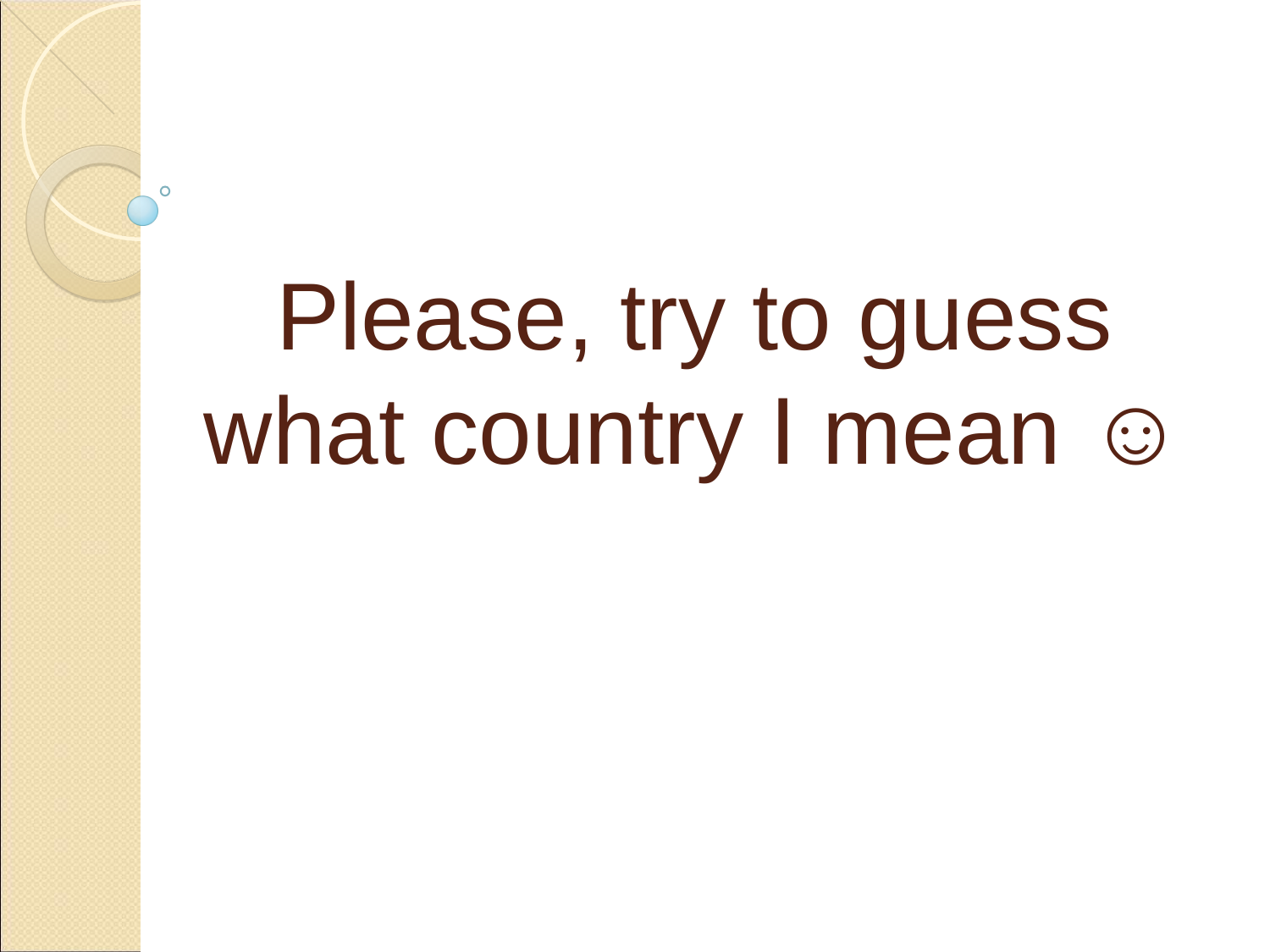

# Please, try to guess what country I mean ☺